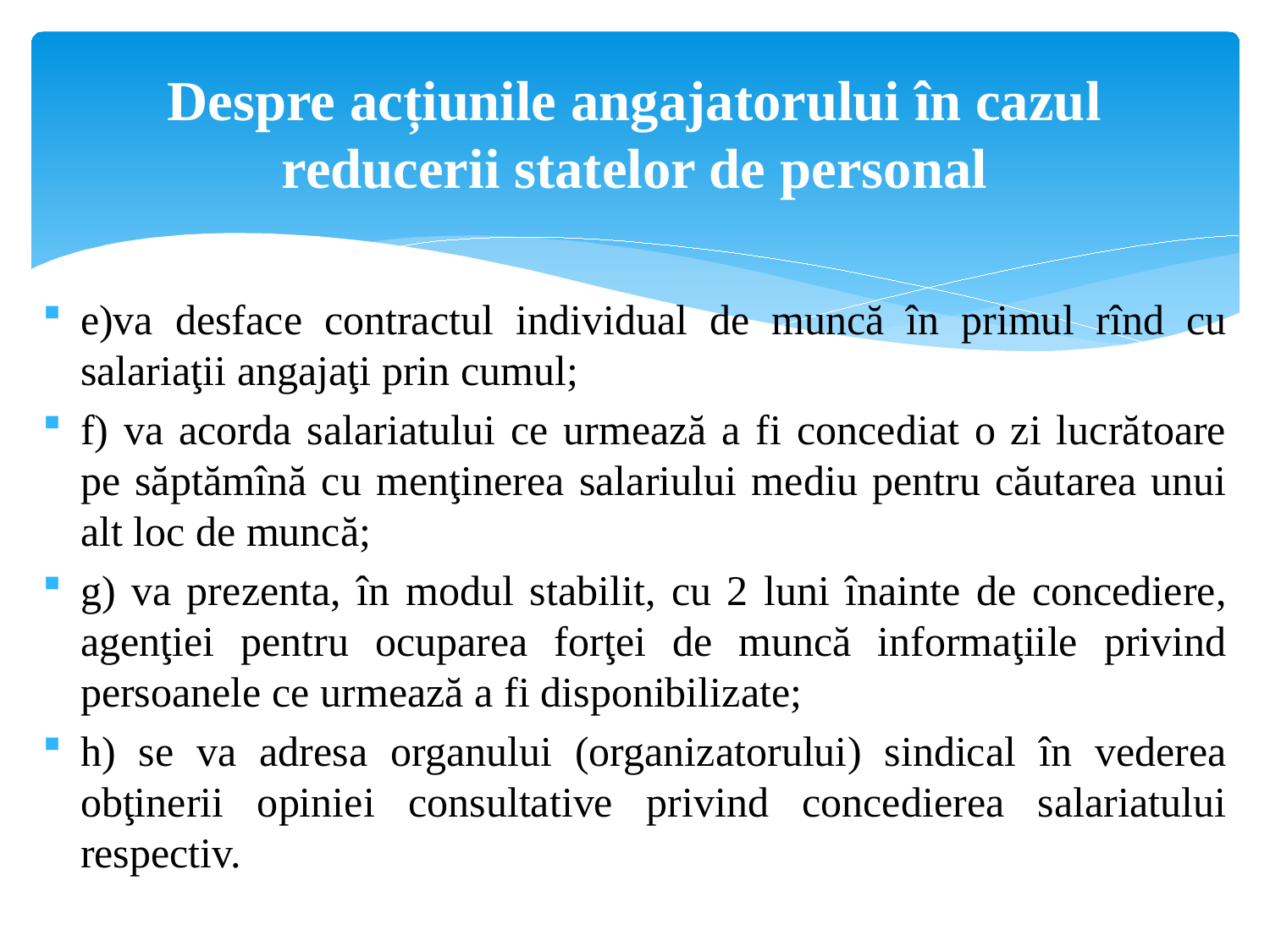

# Despre acțiunile angajatorului în cazul reducerii statelor de personal
e)va desface contractul individual de muncă în primul rînd cu salariaţii angajaţi prin cumul;
f) va acorda salariatului ce urmează a fi concediat o zi lucrătoare pe săptămînă cu menţinerea salariului mediu pentru căutarea unui alt loc de muncă;
g) va prezenta, în modul stabilit, cu 2 luni înainte de concediere, agenţiei pentru ocuparea forţei de muncă informaţiile privind persoanele ce urmează a fi disponibilizate;
h) se va adresa organului (organizatorului) sindical în vederea obţinerii opiniei consultative privind concedierea salariatului respectiv.